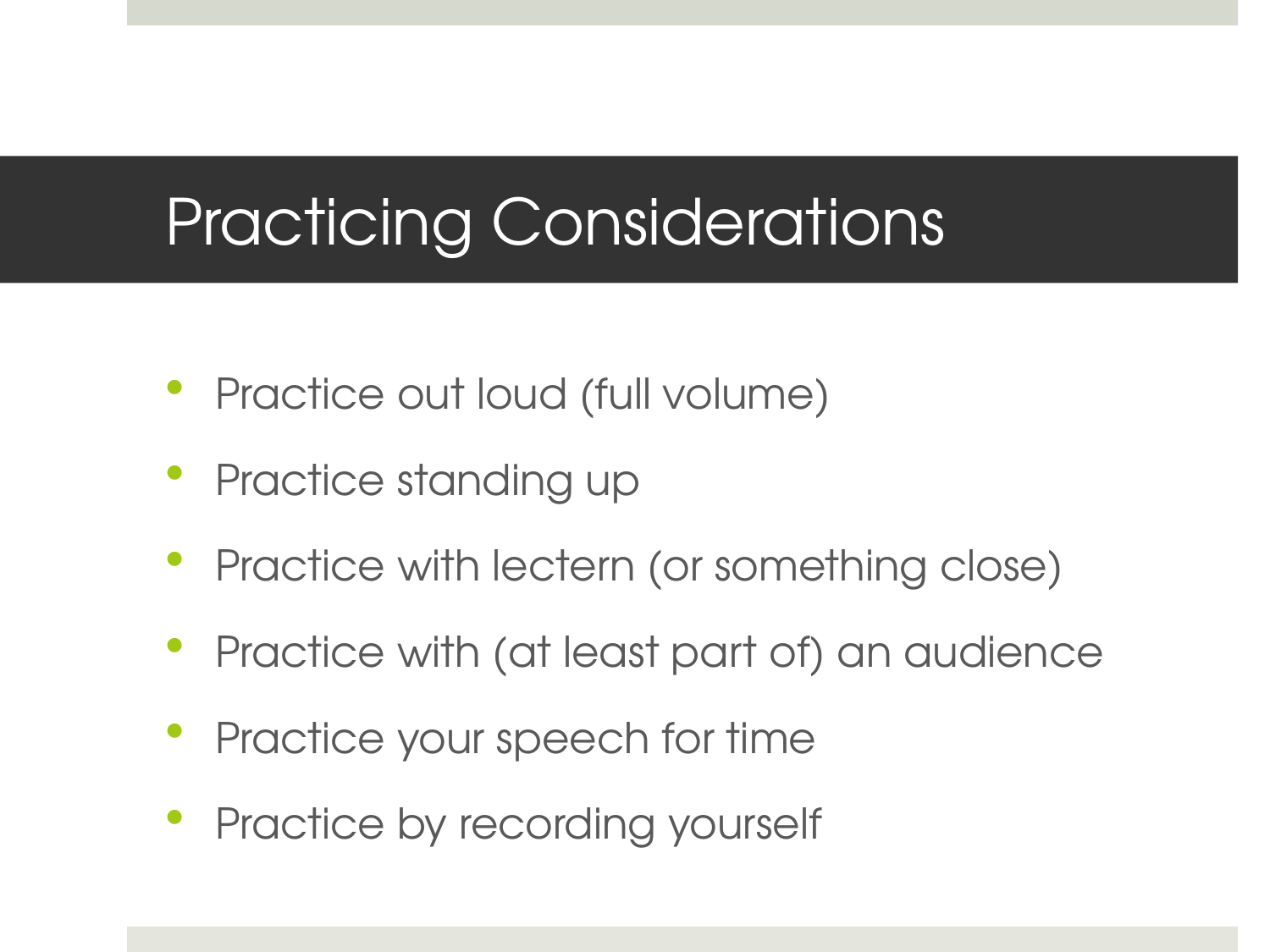

# Practicing Considerations
Practice out loud (full volume)
Practice standing up
Practice with lectern (or something close)
Practice with (at least part of) an audience
Practice your speech for time
Practice by recording yourself